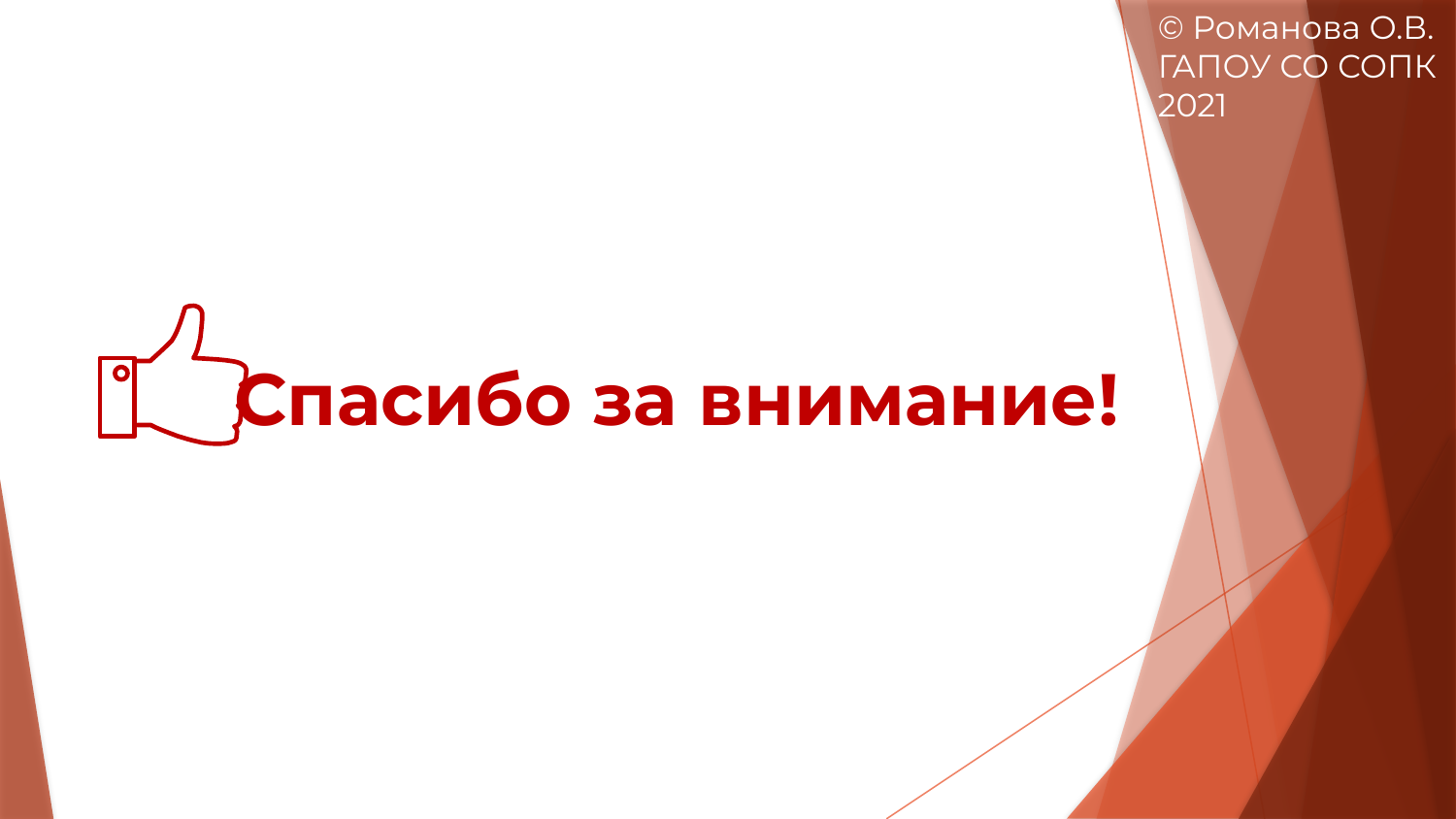

© Романова О.В.
ГАПОУ СО СОПК 2021

Спасибо за внимание!
8